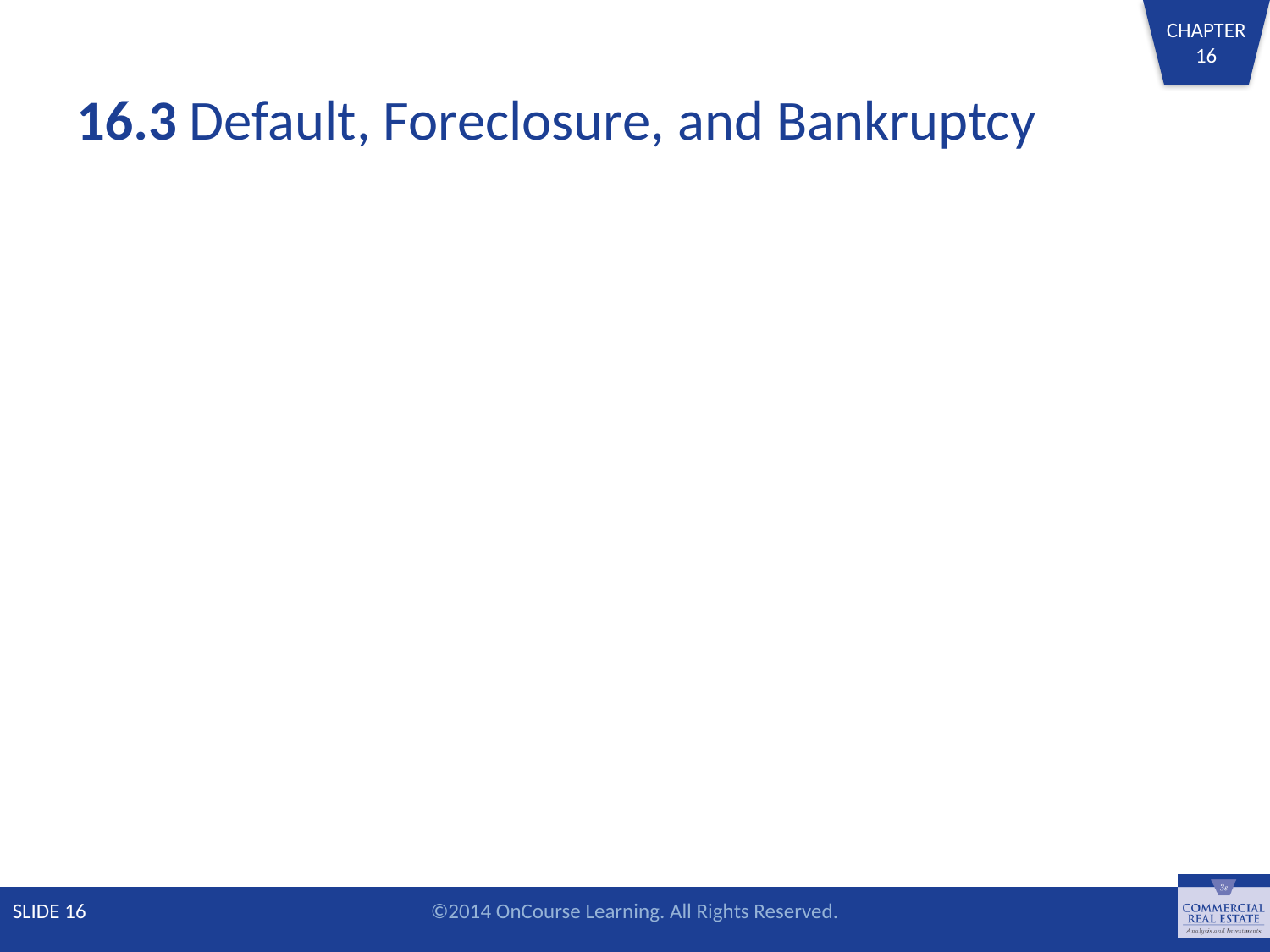

# 16.3 Default, Foreclosure, and Bankruptcy

SLIDE 16